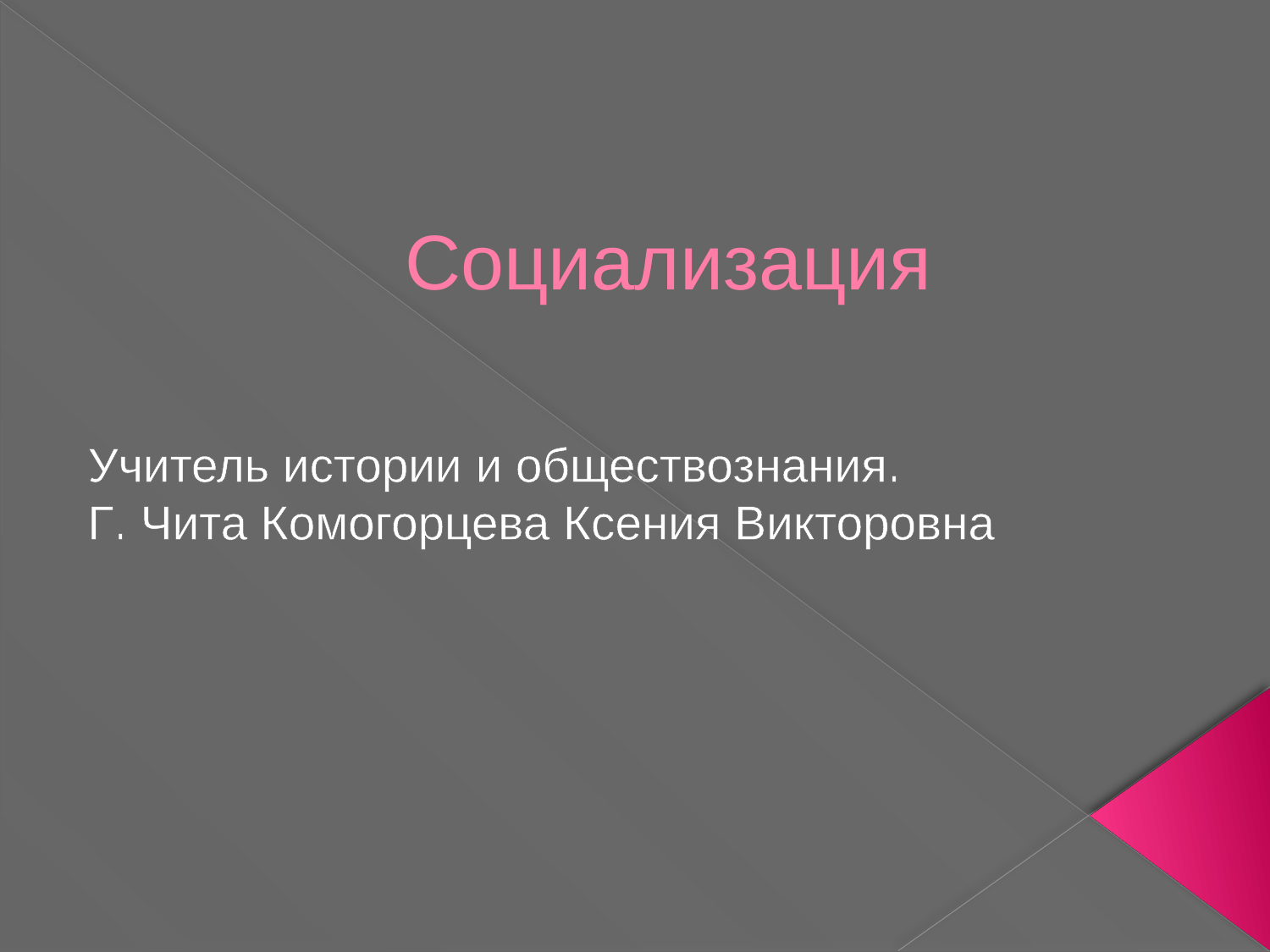

# Социализация

Учитель истории и обществознания.
Г. Чита Комогорцева Ксения Викторовна